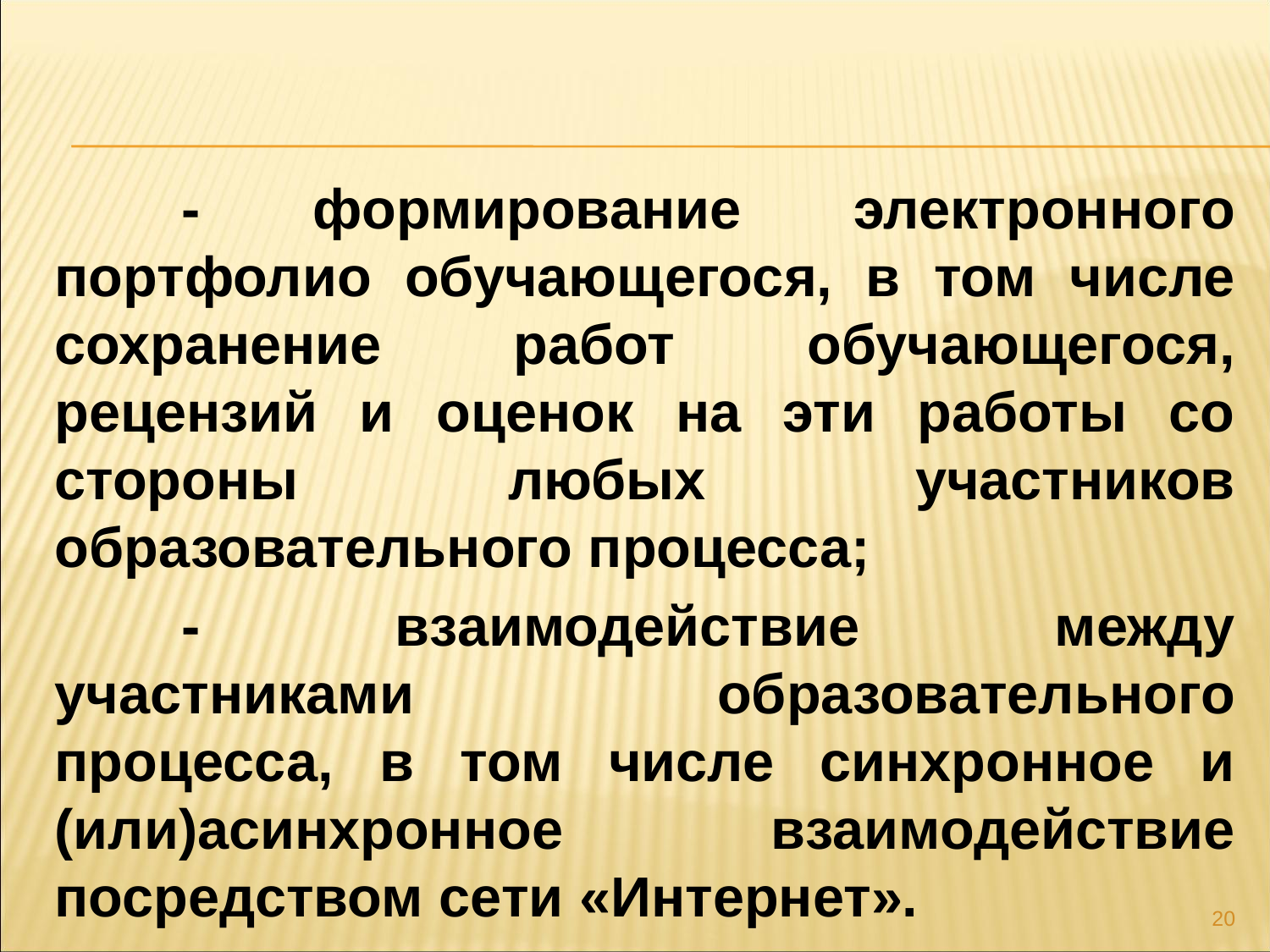

- формирование электронного портфолио обучающегося, в том числе сохранение работ обучающегося, рецензий и оценок на эти работы со стороны любых участников образовательного процесса;
	- взаимодействие между участниками образовательного процесса, в том числе синхронное и (или)асинхронное взаимодействие посредством сети «Интернет».
20